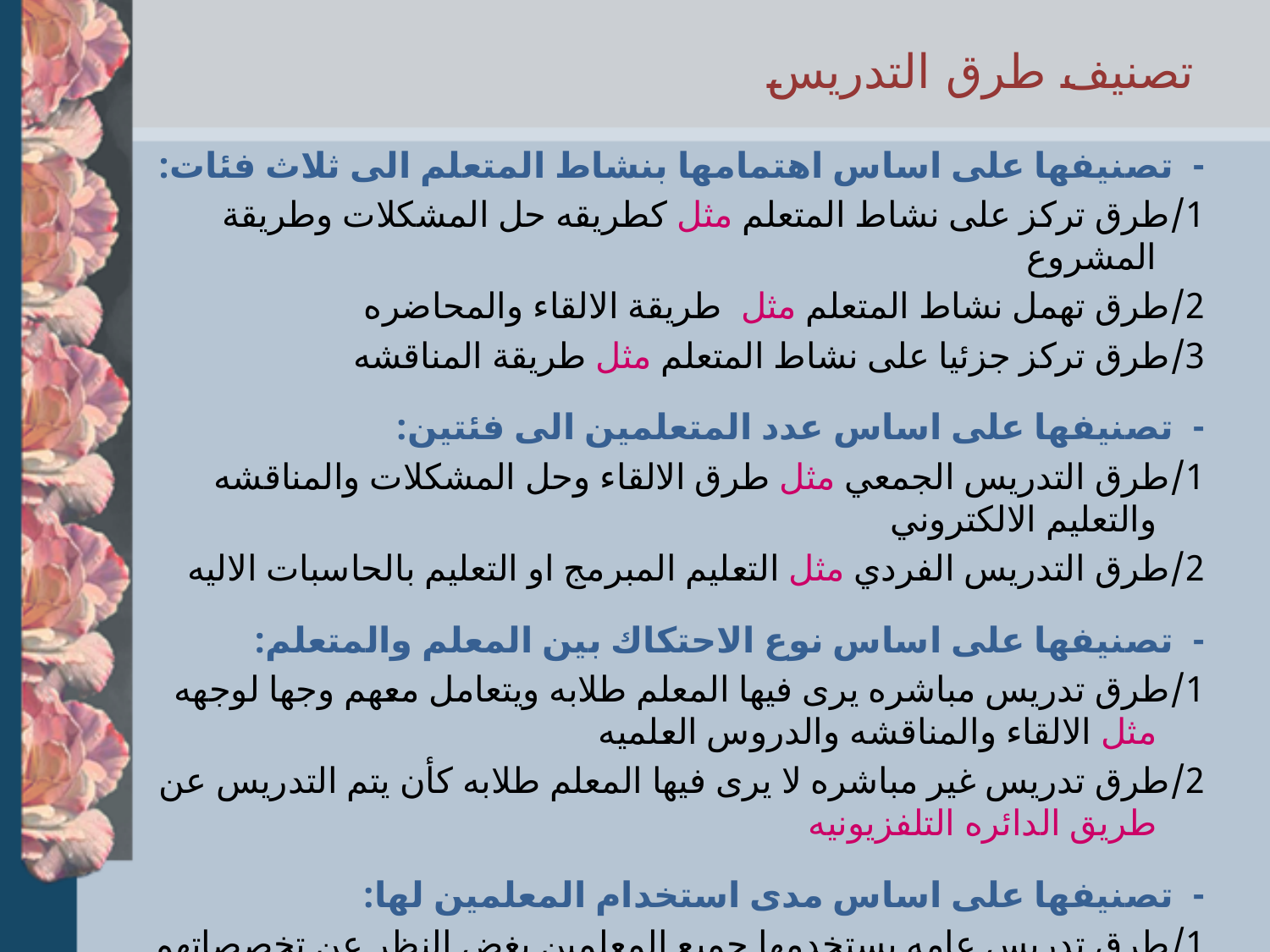

# تصنيف طرق التدريس

-  تصنيفها على اساس اهتمامها بنشاط المتعلم الى ثلاث فئات:
1/طرق تركز على نشاط المتعلم مثل كطريقه حل المشكلات وطريقة المشروع
2/طرق تهمل نشاط المتعلم مثل  طريقة الالقاء والمحاضره
3/طرق تركز جزئيا على نشاط المتعلم مثل طريقة المناقشه

-  تصنيفها على اساس عدد المتعلمين الى فئتين:
1/طرق التدريس الجمعي مثل طرق الالقاء وحل المشكلات والمناقشه والتعليم الالكتروني
2/طرق التدريس الفردي مثل التعليم المبرمج او التعليم بالحاسبات الاليه

-  تصنيفها على اساس نوع الاحتكاك بين المعلم والمتعلم:
1/طرق تدريس مباشره يرى فيها المعلم طلابه ويتعامل معهم وجها لوجهه مثل الالقاء والمناقشه والدروس العلميه
2/طرق تدريس غير مباشره لا يرى فيها المعلم طلابه كأن يتم التدريس عن طريق الدائره التلفزيونيه

-  تصنيفها على اساس مدى استخدام المعلمين لها:
1/طرق تدريس عامه يستخدمها جميع المعلمين بغض النظر عن تخصصاتهم
2/طرق تدريس خاصه يستخدمها معلمو كل تخصص بذاته